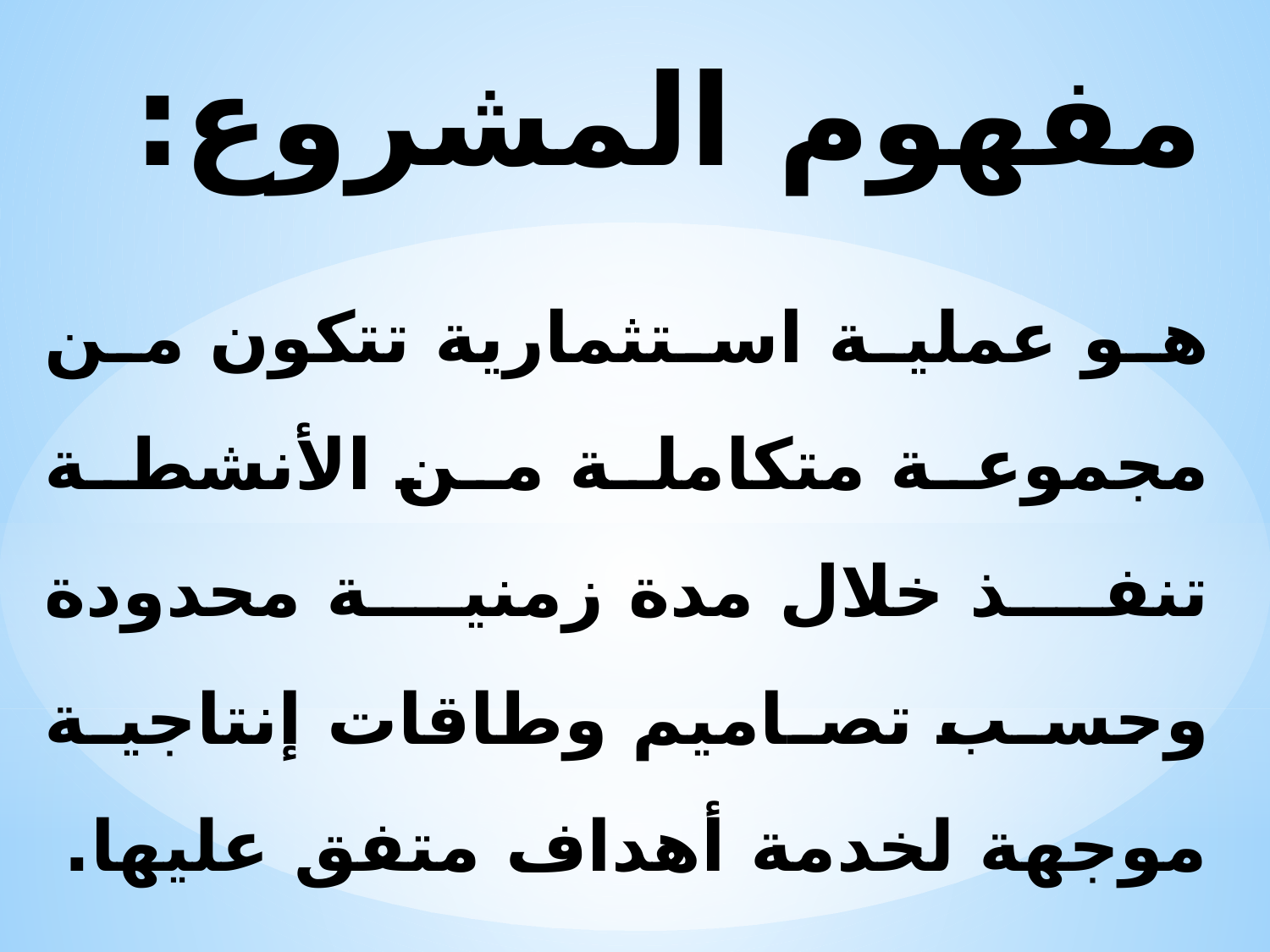

# مفهوم المشروع:
هو عملية استثمارية تتكون من مجموعة متكاملة من الأنشطة تنفذ خلال مدة زمنية محدودة وحسب تصاميم وطاقات إنتاجية موجهة لخدمة أهداف متفق عليها.